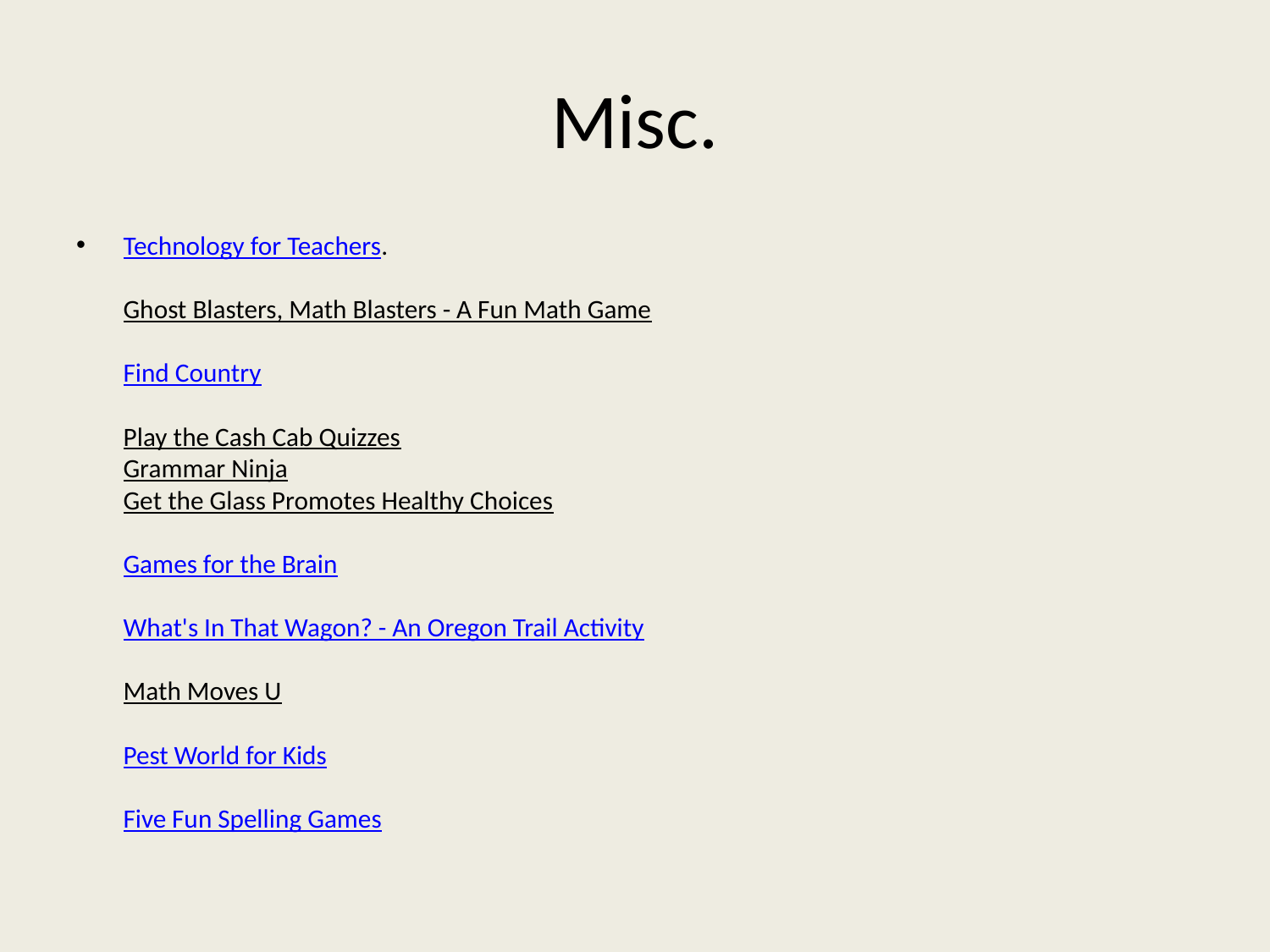

# Misc.
Technology for Teachers.
Ghost Blasters, Math Blasters - A Fun Math Game
Find Country
Play the Cash Cab Quizzes
Grammar Ninja
Get the Glass Promotes Healthy Choices
Games for the Brain
What's In That Wagon? - An Oregon Trail Activity
Math Moves U
Pest World for Kids
Five Fun Spelling Games